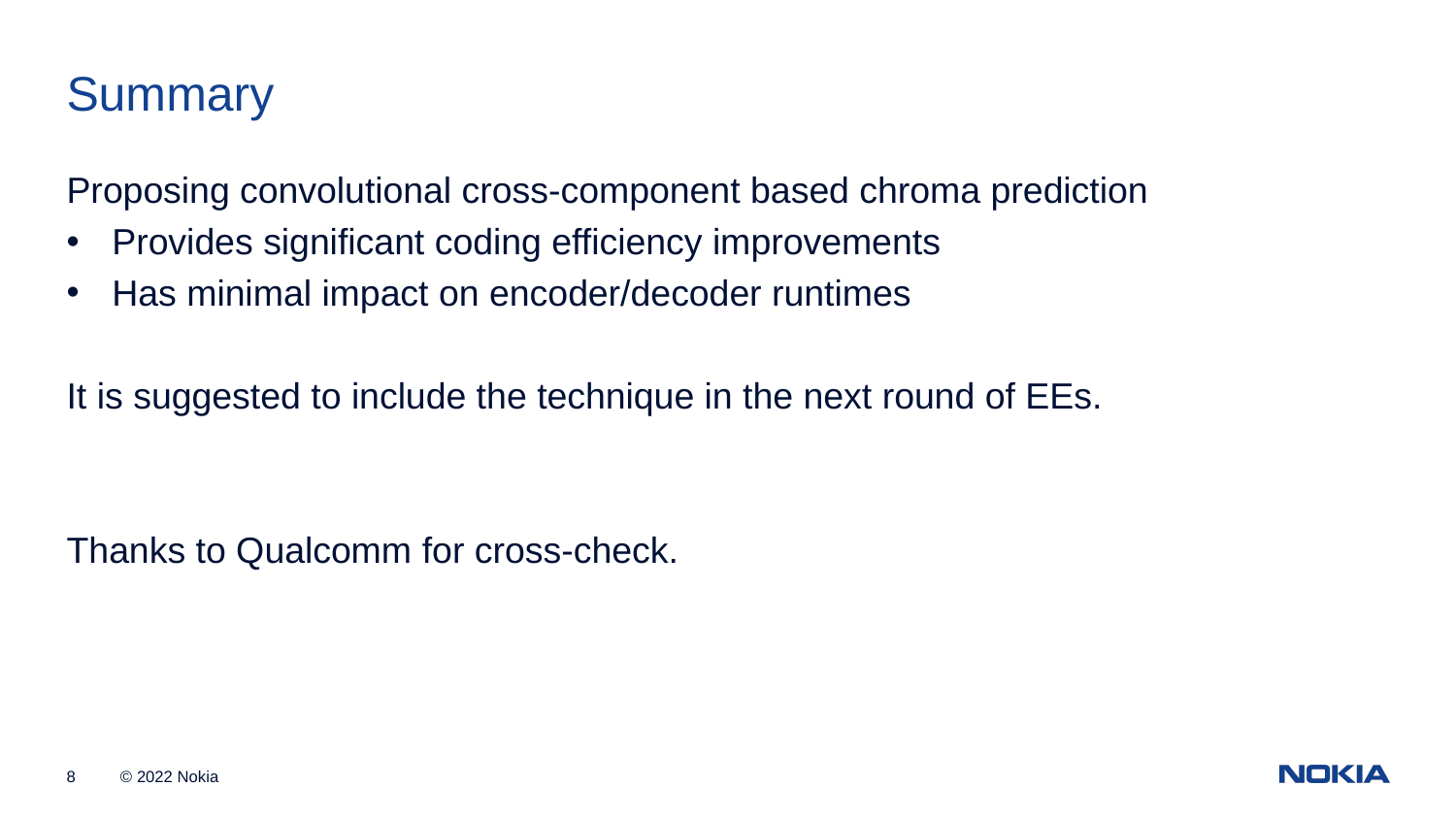

Summary
Proposing convolutional cross-component based chroma prediction
Provides significant coding efficiency improvements
Has minimal impact on encoder/decoder runtimes

It is suggested to include the technique in the next round of EEs.

Thanks to Qualcomm for cross-check.